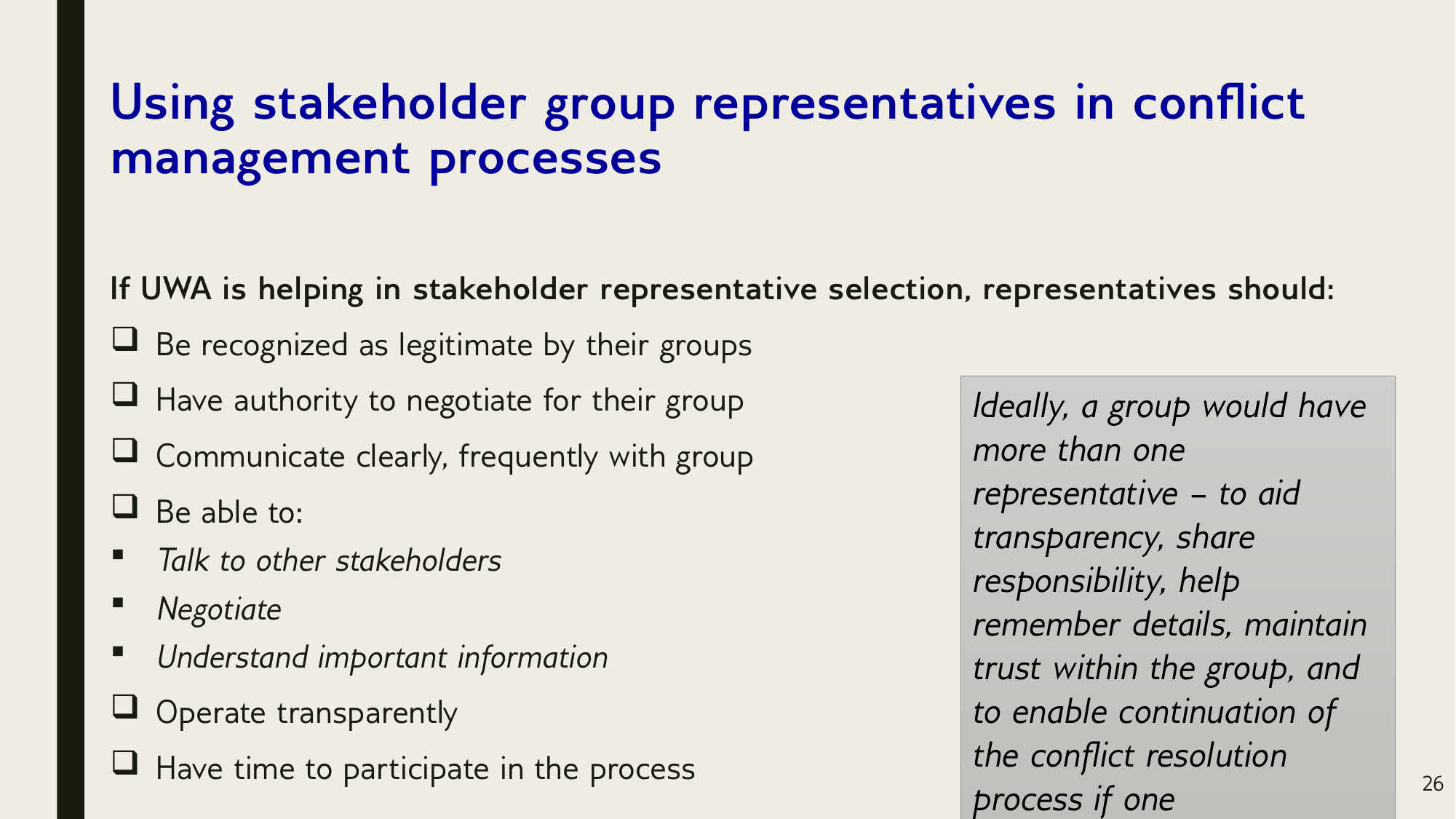

# Using stakeholder group representatives in conflict management processes
If UWA is helping in stakeholder representative selection, representatives should:
Be recognized as legitimate by their groups
Have authority to negotiate for their group
Communicate clearly, frequently with group
Be able to:
Talk to other stakeholders
Negotiate
Understand important information
Operate transparently
Have time to participate in the process
Ideally, a group would have more than one representative – to aid transparency, share responsibility, help remember details, maintain trust within the group, and to enable continuation of the conflict resolution process if one representative is unavailable
26